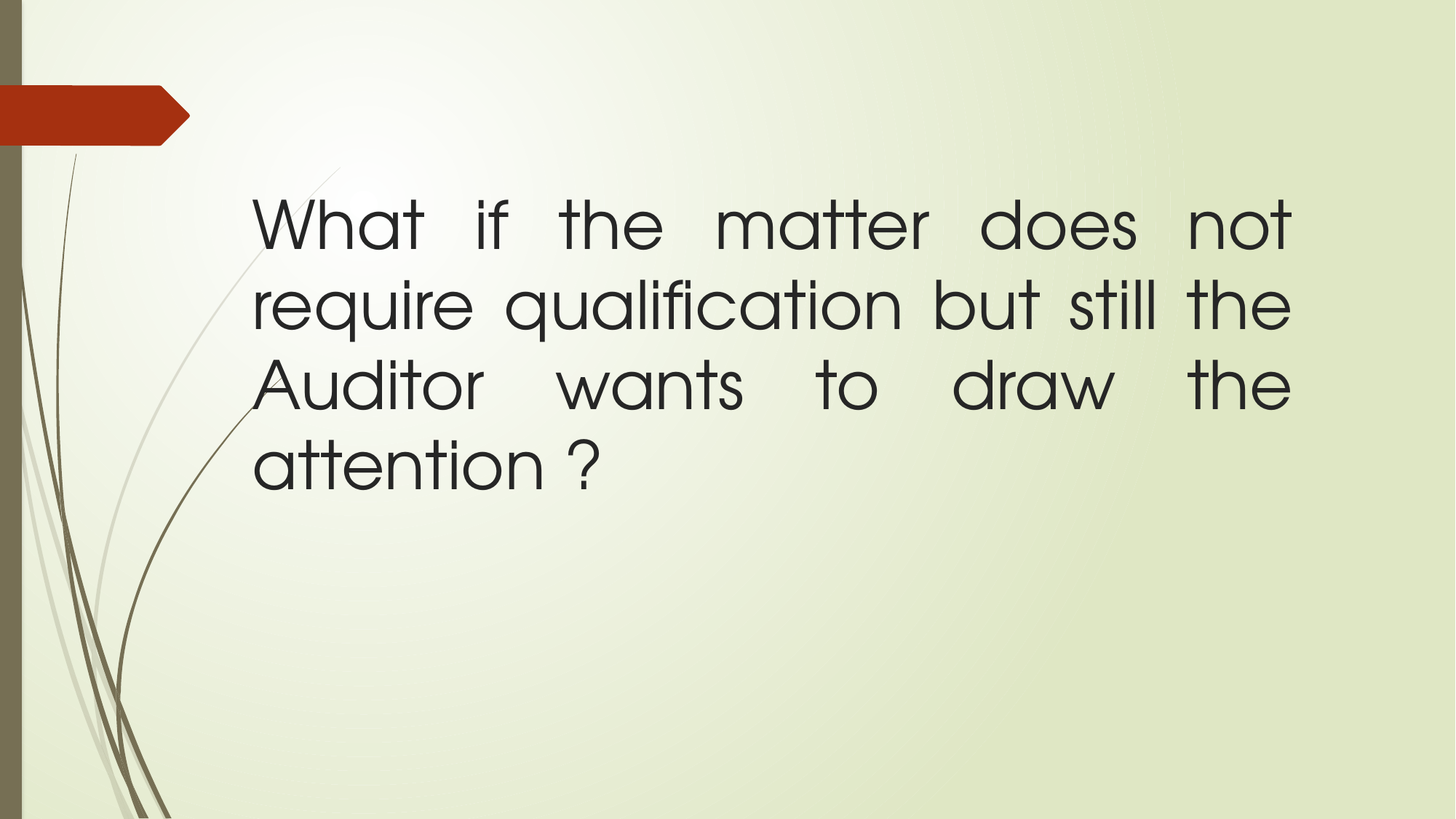

# What if the matter does not require qualification but still the Auditor wants to draw the attention ?